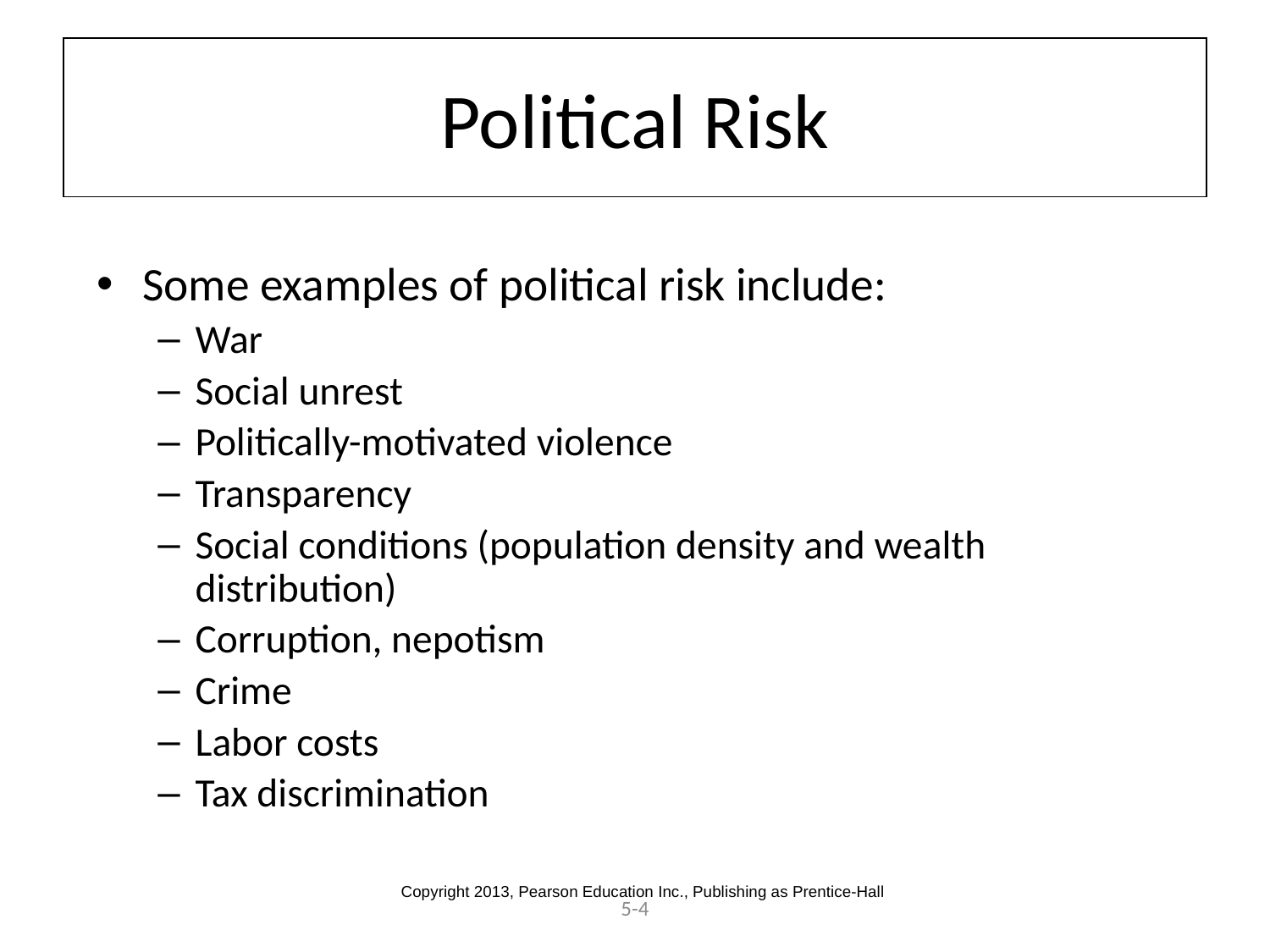

# Political Risk
Some examples of political risk include:
War
Social unrest
Politically-motivated violence
Transparency
Social conditions (population density and wealth distribution)
Corruption, nepotism
Crime
Labor costs
Tax discrimination
Copyright 2013, Pearson Education Inc., Publishing as Prentice-Hall

5-4